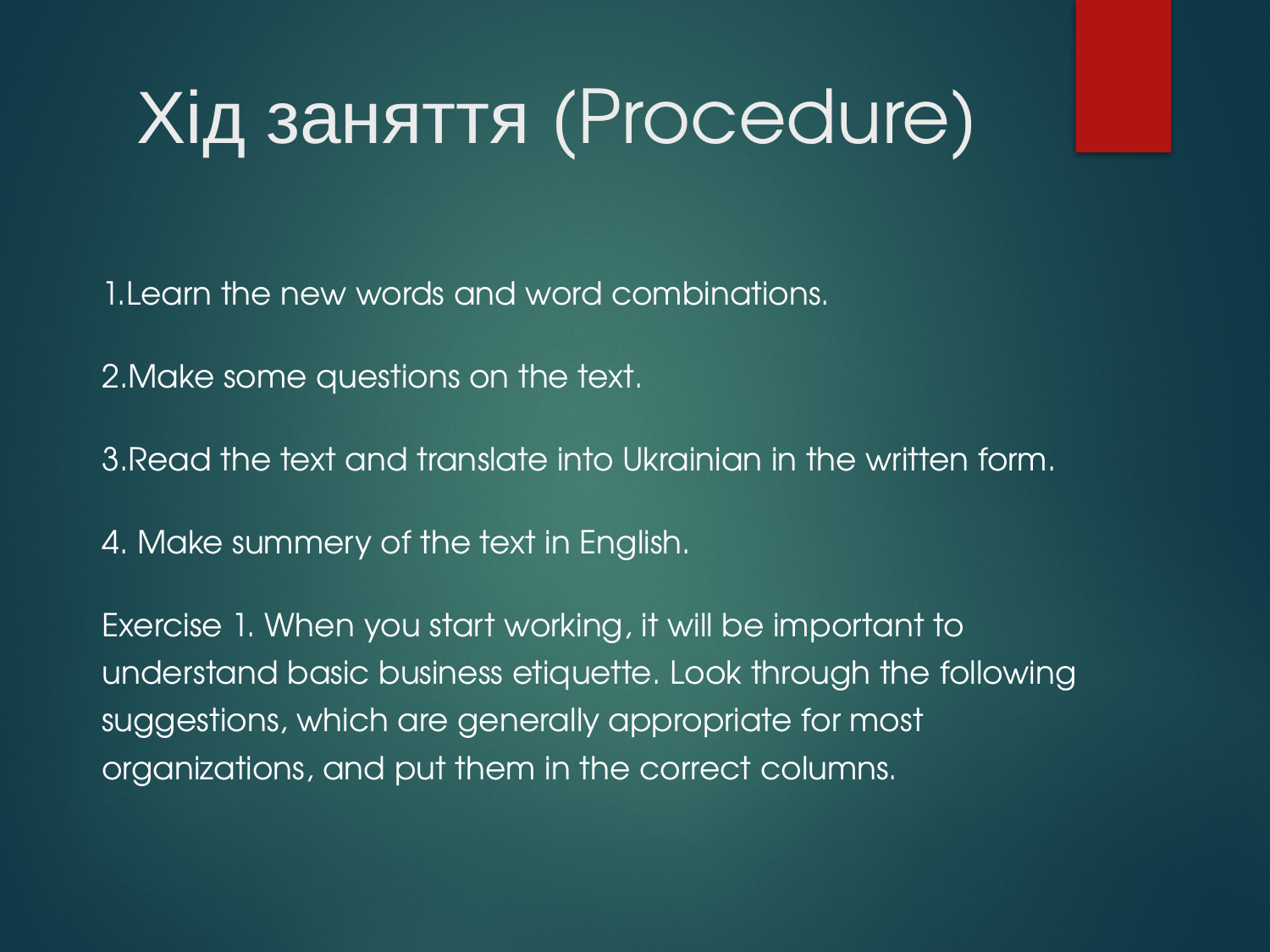

# Хід заняття (Procedure)
1.Learn the new words and word combinations.
2.Make some questions on the text.
3.Read the text and translate into Ukrainian in the written form.
4. Make summery of the text in English.
Exercise 1. When you start working, it will be important to understand basic business etiquette. Look through the following suggestions, which are generally appropriate for most organizations, and put them in the correct columns.